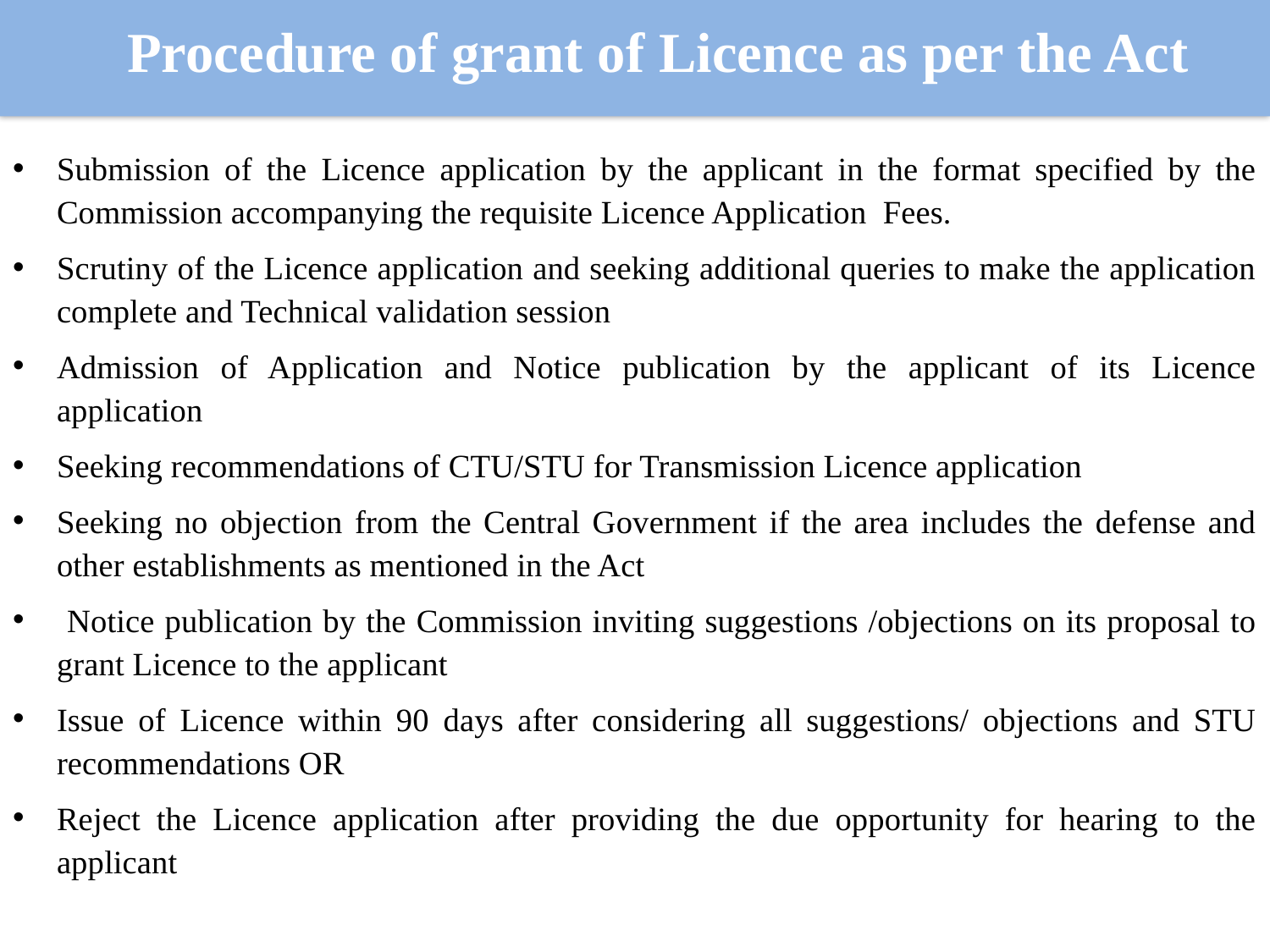

Procedure of grant of Licence as per the Act

Submission of the Licence application by the applicant in the format specified by the Commission accompanying the requisite Licence Application  Fees.
Scrutiny of the Licence application and seeking additional queries to make the application complete and Technical validation session
Admission of Application and Notice publication by the applicant of its Licence application
Seeking recommendations of CTU/STU for Transmission Licence application
Seeking no objection from the Central Government if the area includes the defense and other establishments as mentioned in the Act
 Notice publication by the Commission inviting suggestions /objections on its proposal to grant Licence to the applicant
Issue of Licence within 90 days after considering all suggestions/ objections and STU recommendations OR
Reject the Licence application after providing the due opportunity for hearing to the applicant